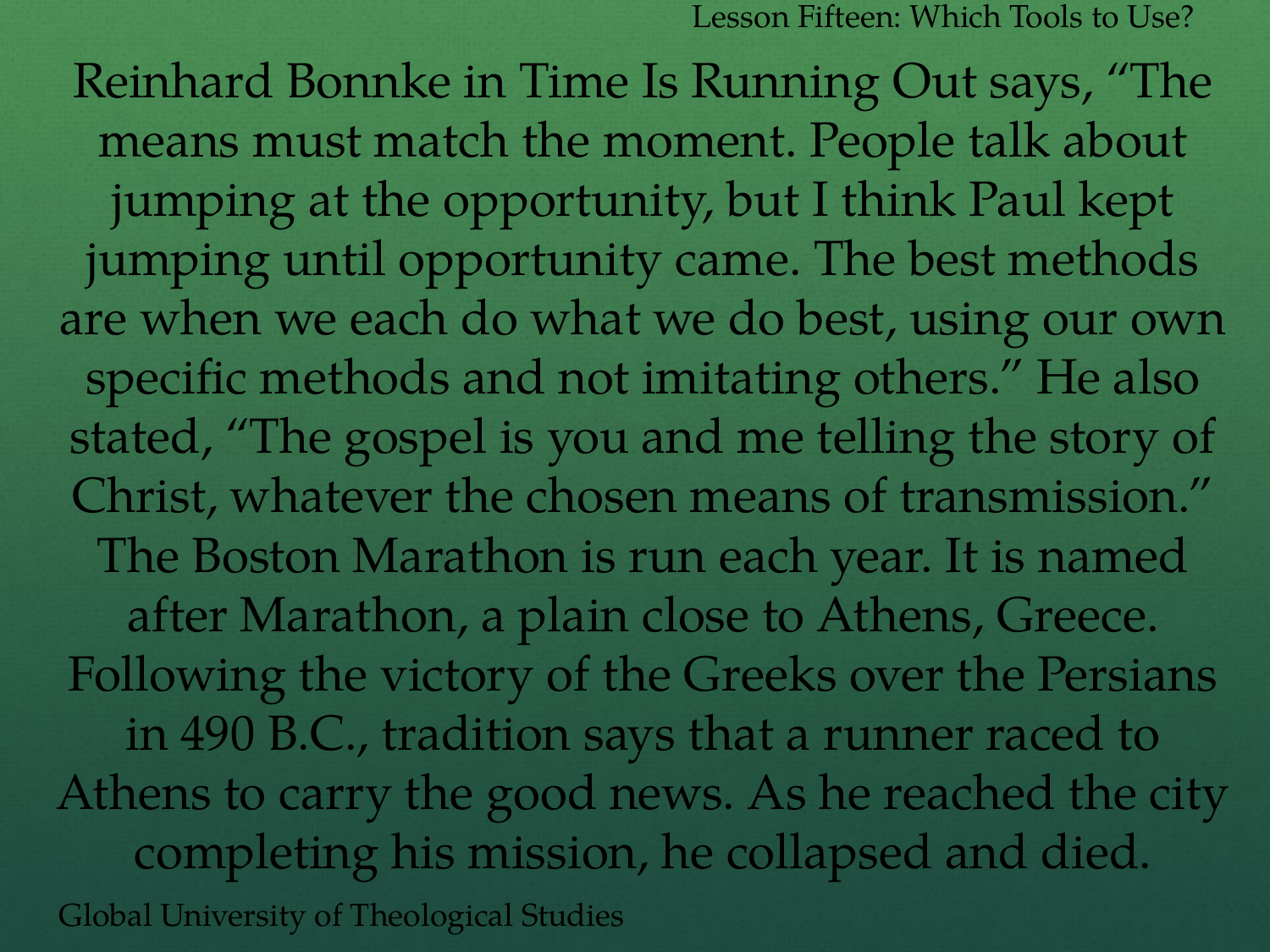

Lesson Fifteen: Which Tools to Use?

Reinhard Bonnke in Time Is Running Out says, “The means must match the moment. People talk about jumping at the opportunity, but I think Paul kept jumping until opportunity came. The best methods are when we each do what we do best, using our own specific methods and not imitating others.” He also stated, “The gospel is you and me telling the story of Christ, whatever the chosen means of transmission.”
The Boston Marathon is run each year. It is named after Marathon, a plain close to Athens, Greece. Following the victory of the Greeks over the Persians in 490 B.C., tradition says that a runner raced to Athens to carry the good news. As he reached the city completing his mission, he collapsed and died.
Global University of Theological Studies